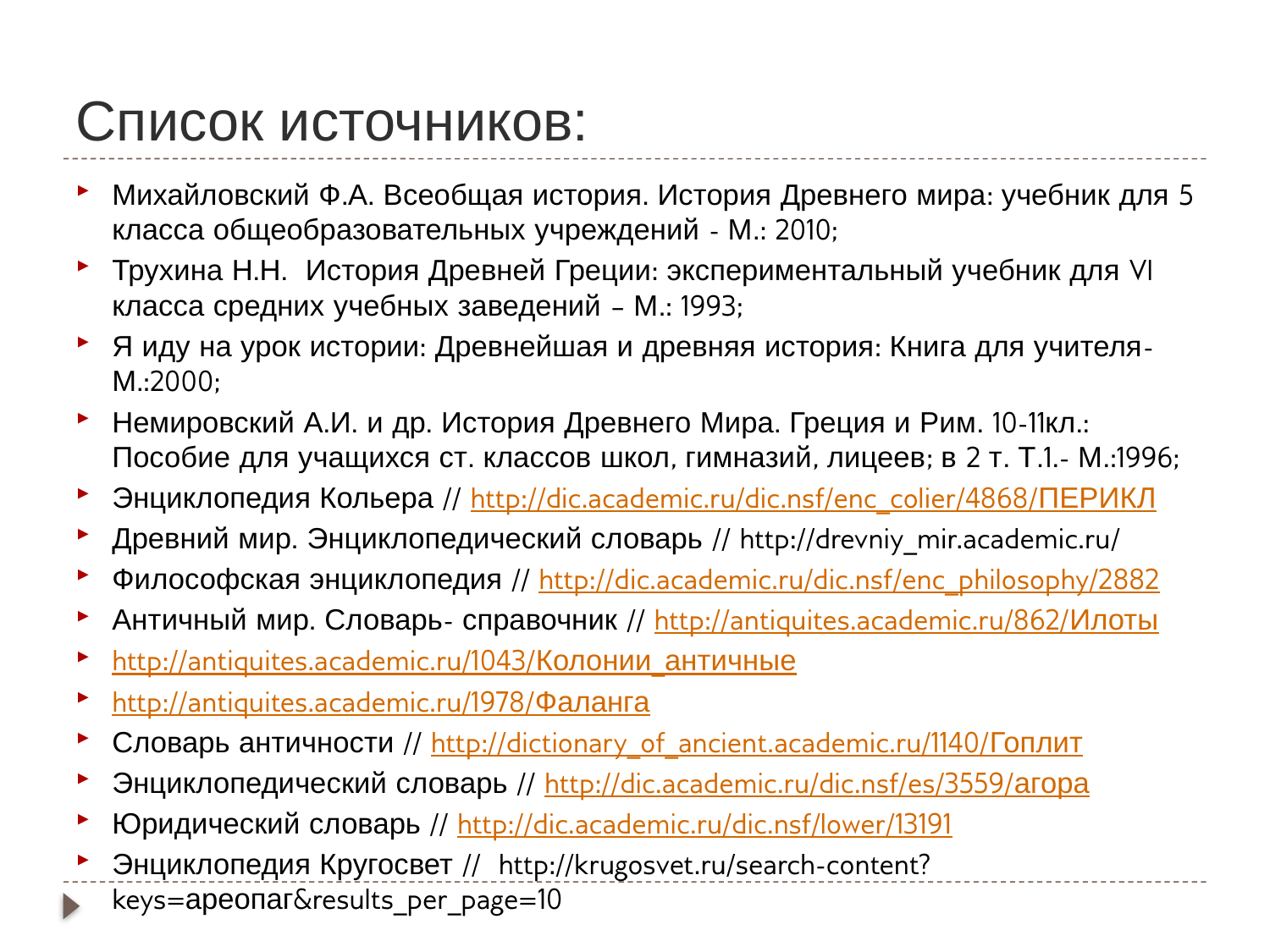

# Список источников:
Михайловский Ф.А. Всеобщая история. История Древнего мира: учебник для 5 класса общеобразовательных учреждений - М.: 2010;
Трухина Н.Н.  История Древней Греции: экспериментальный учебник для VI класса средних учебных заведений – М.: 1993;
Я иду на урок истории: Древнейшая и древняя история: Книга для учителя- М.:2000;
Немировский А.И. и др. История Древнего Мира. Греция и Рим. 10-11кл.: Пособие для учащихся ст. классов школ, гимназий, лицеев; в 2 т. Т.1.- М.:1996;
Энциклопедия Кольера // http://dic.academic.ru/dic.nsf/enc_colier/4868/ПЕРИКЛ
Древний мир. Энциклопедический словарь // http://drevniy_mir.academic.ru/
Философская энциклопедия // http://dic.academic.ru/dic.nsf/enc_philosophy/2882
Античный мир. Словарь- справочник // http://antiquites.academic.ru/862/Илоты
http://antiquites.academic.ru/1043/Колонии_античные
http://antiquites.academic.ru/1978/Фаланга
Словарь античности // http://dictionary_of_ancient.academic.ru/1140/Гоплит
Энциклопедический словарь // http://dic.academic.ru/dic.nsf/es/3559/агора
Юридический словарь // http://dic.academic.ru/dic.nsf/lower/13191
Энциклопедия Кругосвет //  http://krugosvet.ru/search-content?keys=ареопаг&results_per_page=10